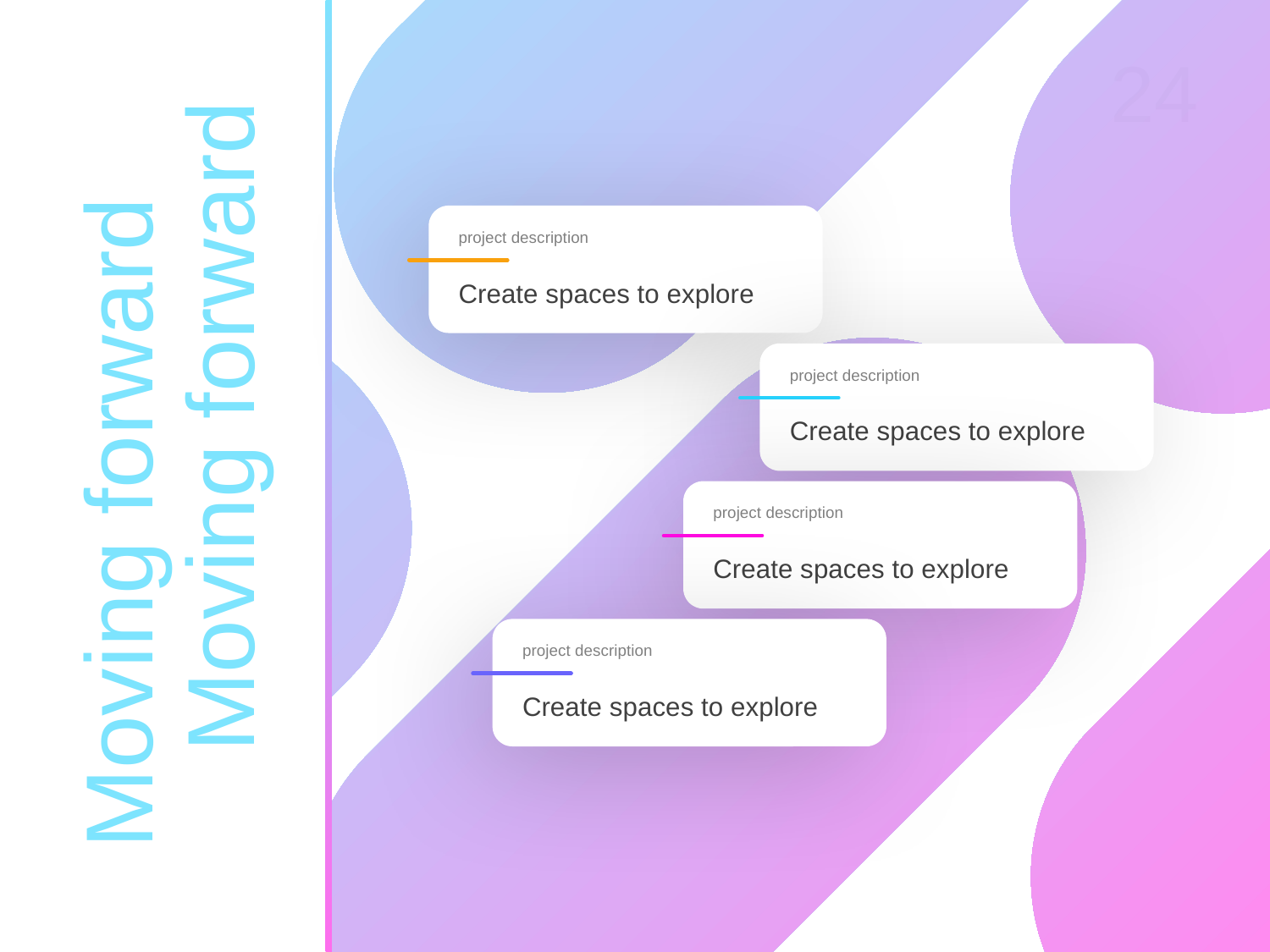

project description
Create spaces to explore

project description
Create spaces to explore
Moving forward
Moving forward

project description
Create spaces to explore

project description
Create spaces to explore